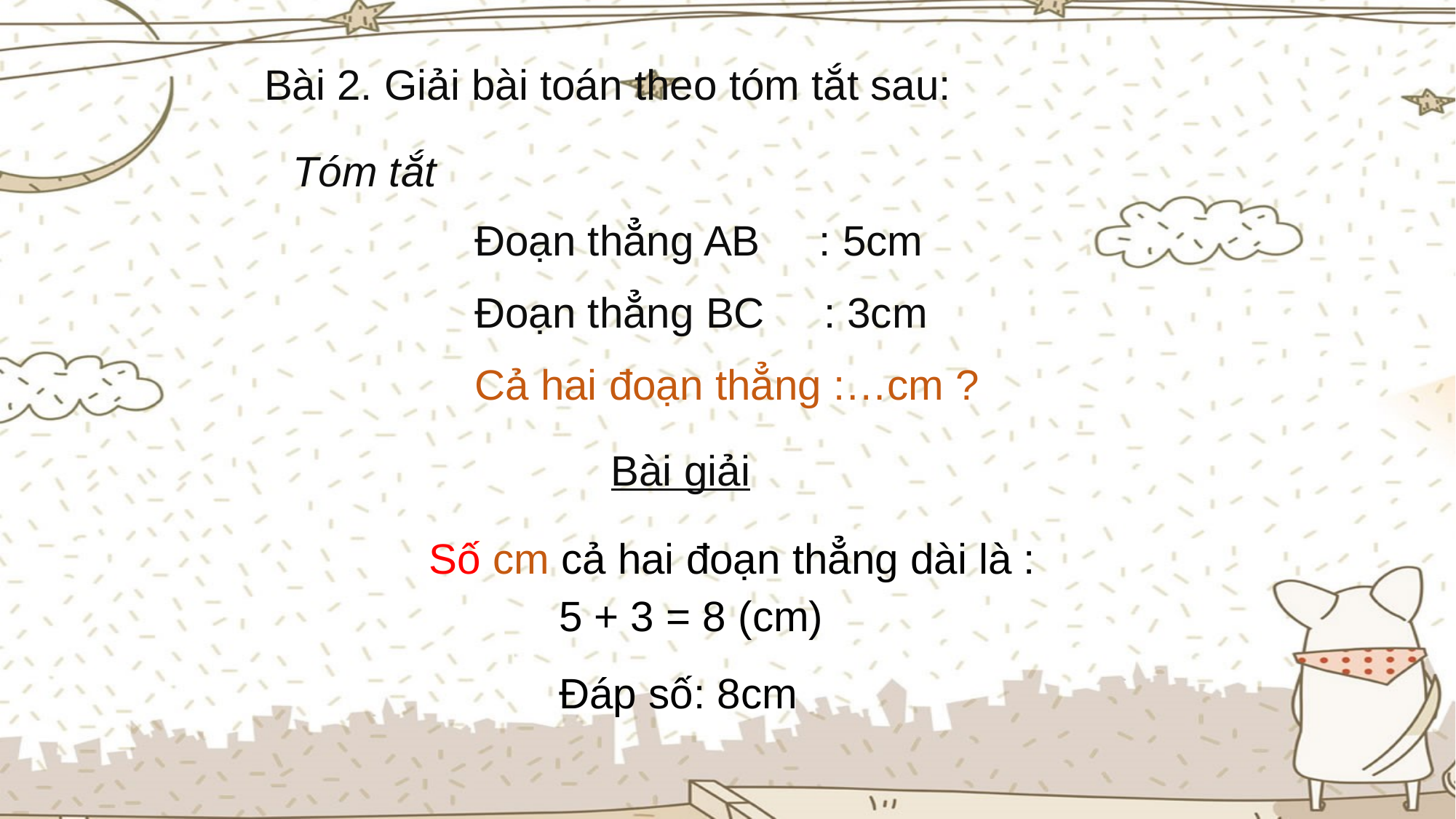

Bài 2. Giải bài toán theo tóm tắt sau:

Tóm tắt
Đoạn thẳng AB     : 5cm
Đoạn thẳng BC     : 3cm
Cả hai đoạn thẳng :…cm ?
Bài giải
Số cm cả hai đoạn thẳng dài là :

	5 + 3 = 8 (cm)

	Đáp số: 8cm